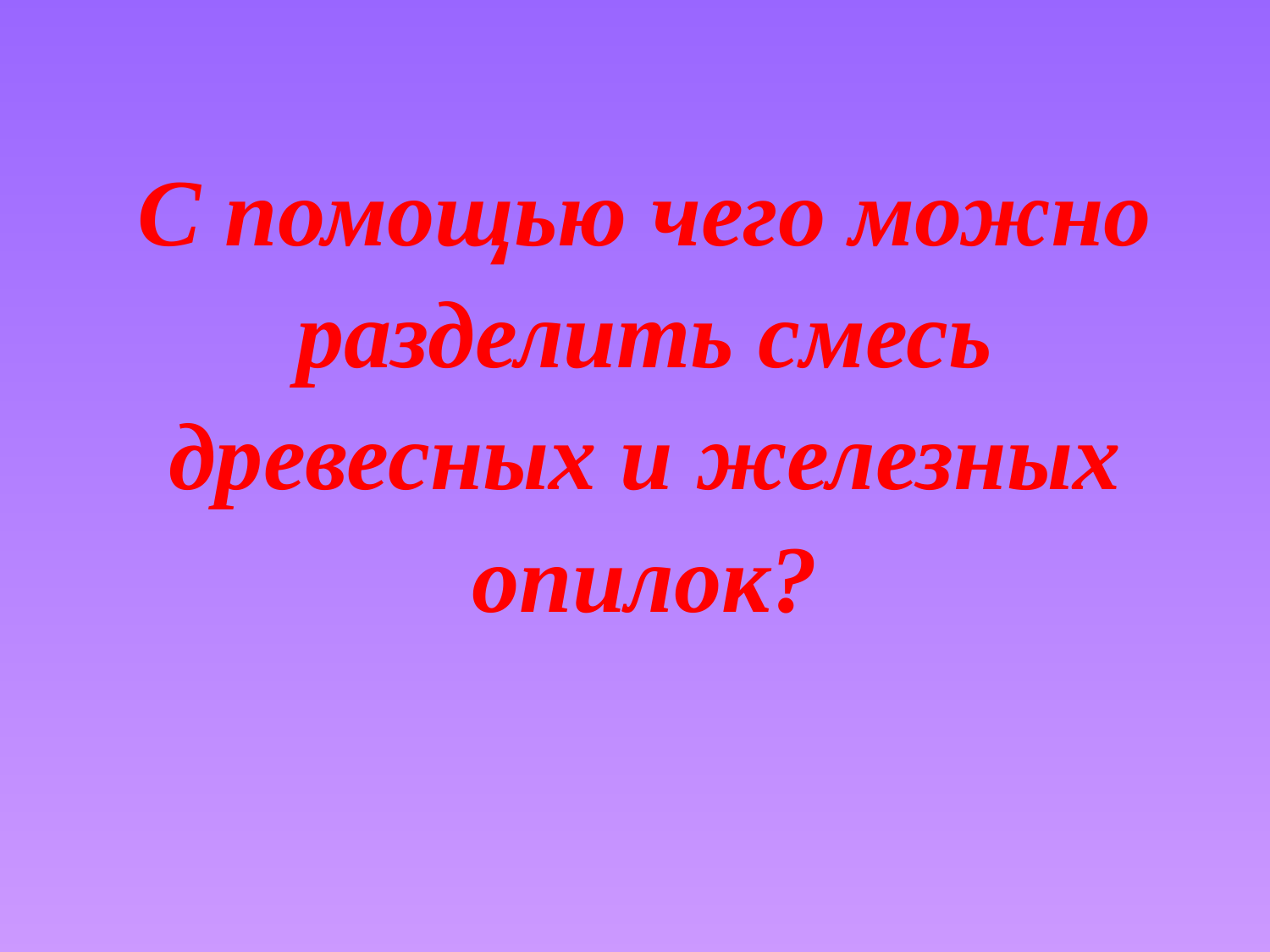

С помощью чего можно разделить смесь древесных и железных опилок?